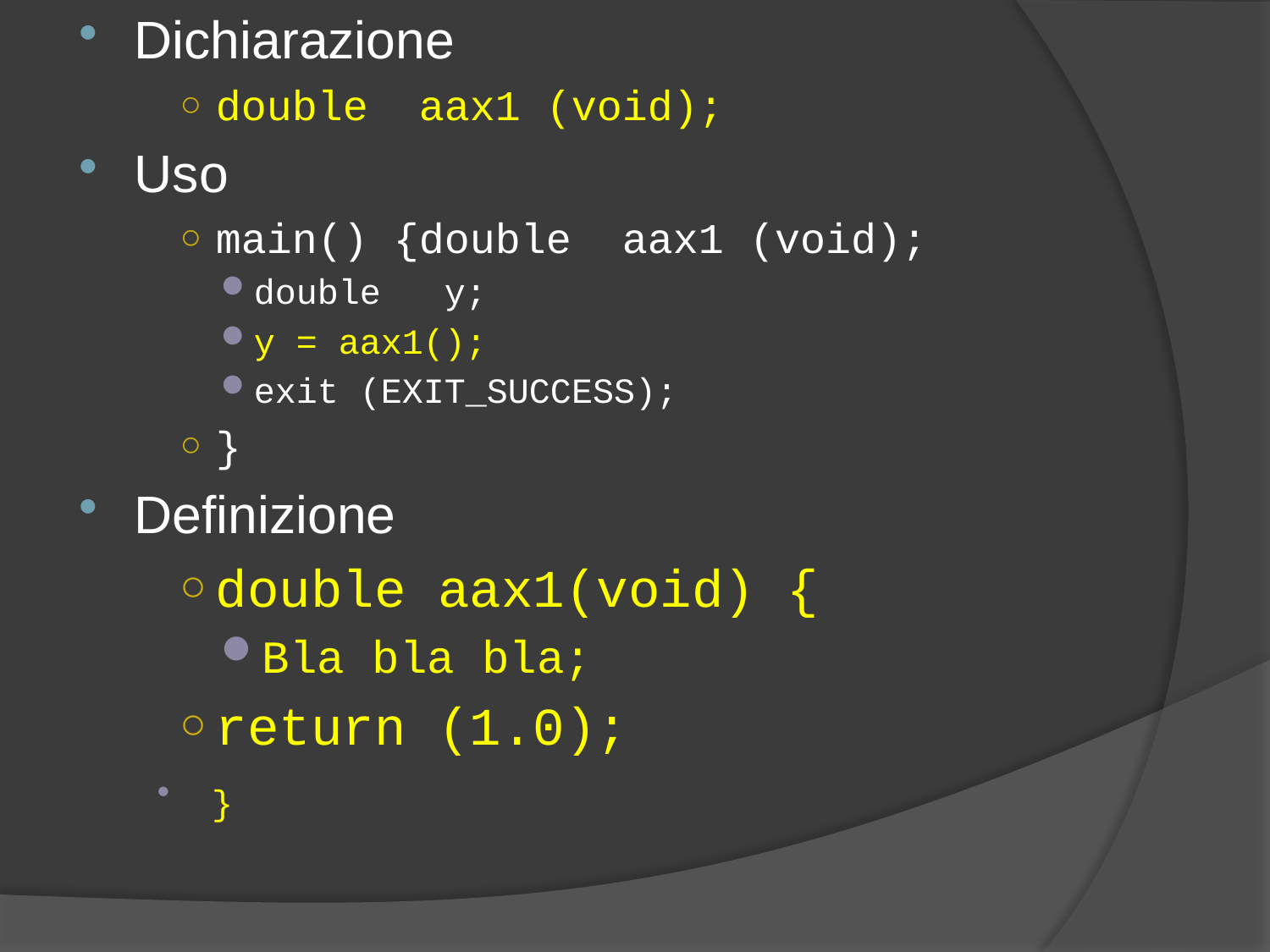

Dichiarazione
double  aax1 (void);
Uso
main() {double  aax1 (void);
double   y;
y = aax1();
exit (EXIT_SUCCESS);
}
Definizione
double aax1(void) {
Bla bla bla;
return (1.0);
}